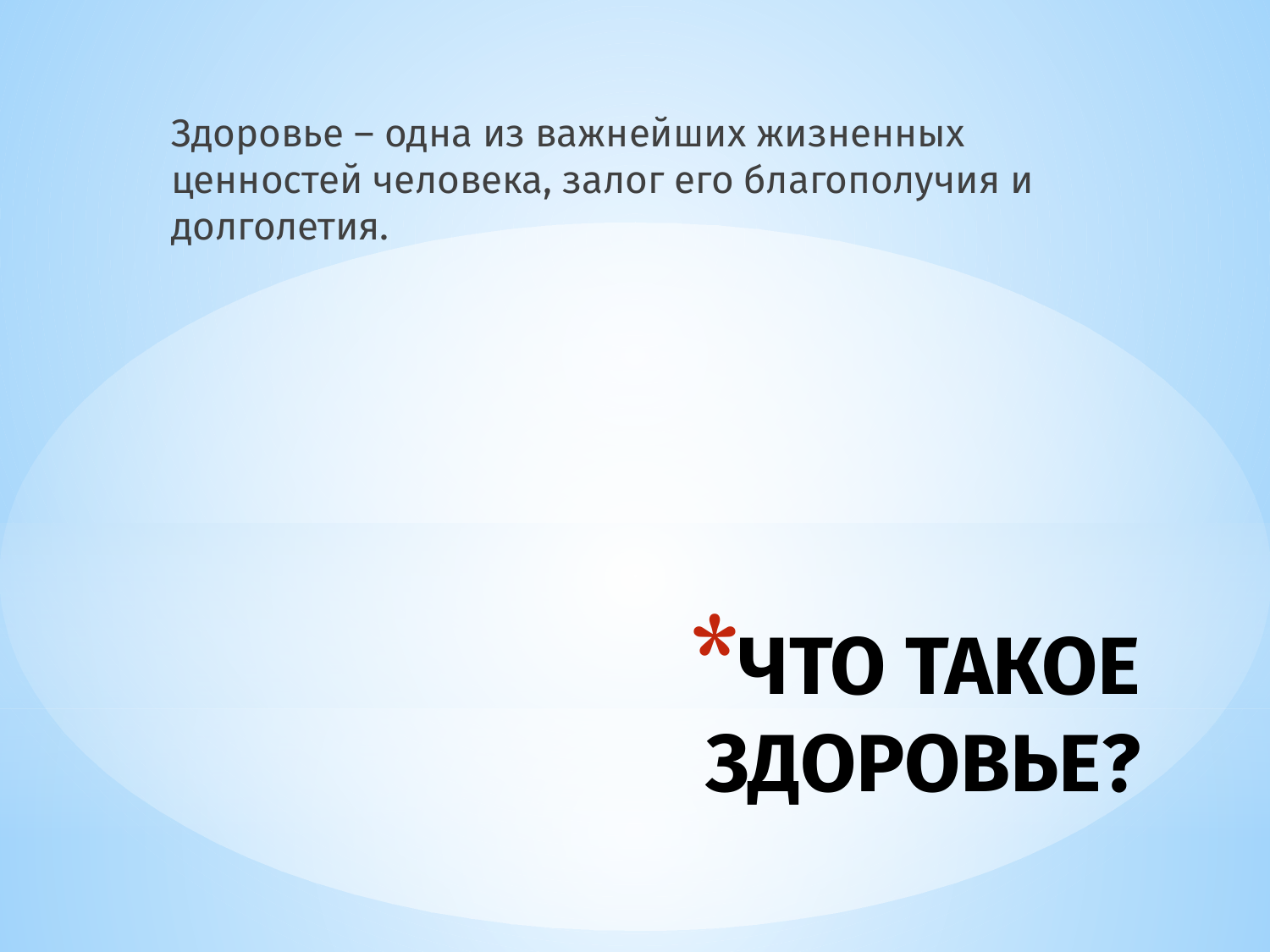

Здоровье – одна из важнейших жизненных ценностей человека, залог его благополучия и долголетия.
# ЧТО ТАКОЕ ЗДОРОВЬЕ?